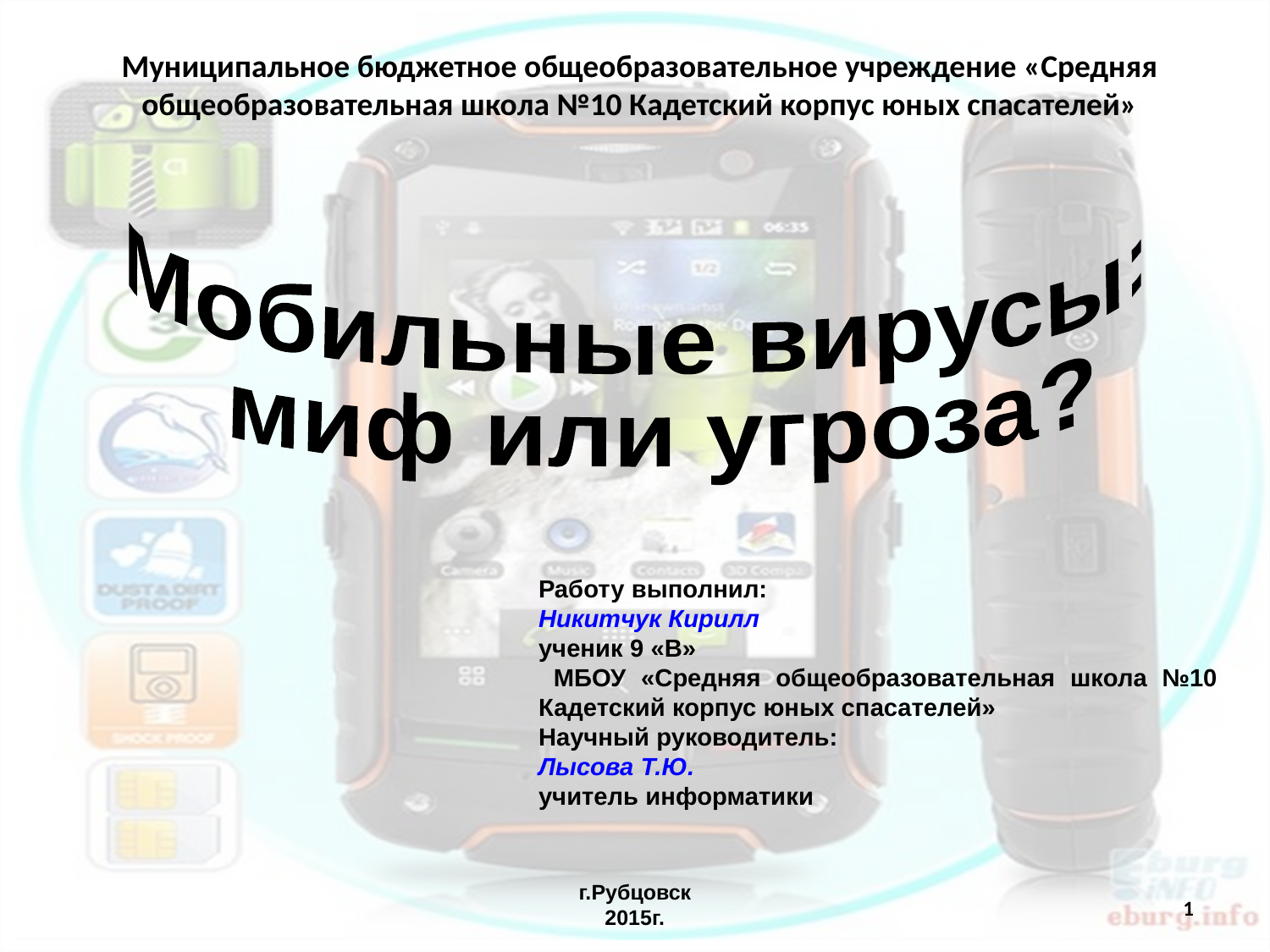

Муниципальное бюджетное общеобразовательное учреждение «Средняя общеобразовательная школа №10 Кадетский корпус юных спасателей»
Мобильные вирусы:
 миф или угроза?
Работу выполнил:
Никитчук Кирилл
ученик 9 «В»
 МБОУ «Средняя общеобразовательная школа №10 Кадетский корпус юных спасателей»
Научный руководитель:
Лысова Т.Ю.
учитель информатики
г.Рубцовск
2015г.
1